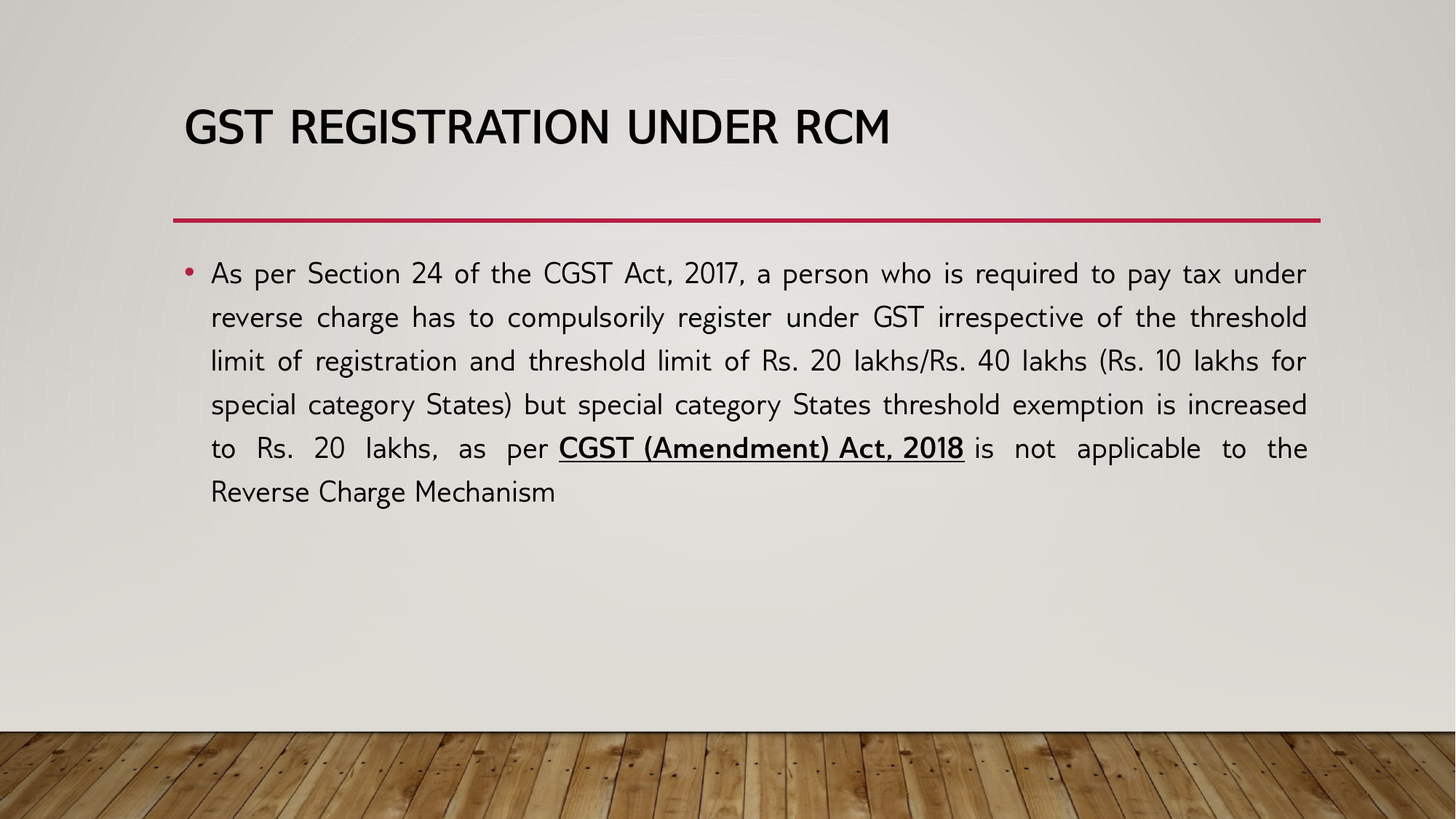

# GST registration under RCM
As per Section 24 of the CGST Act, 2017, a person who is required to pay tax under reverse charge has to compulsorily register under GST irrespective of the threshold limit of registration and threshold limit of Rs. 20 lakhs/Rs. 40 lakhs (Rs. 10 lakhs for special category States) but special category States threshold exemption is increased to Rs. 20 lakhs, as per CGST (Amendment) Act, 2018 is not applicable to the Reverse Charge Mechanism